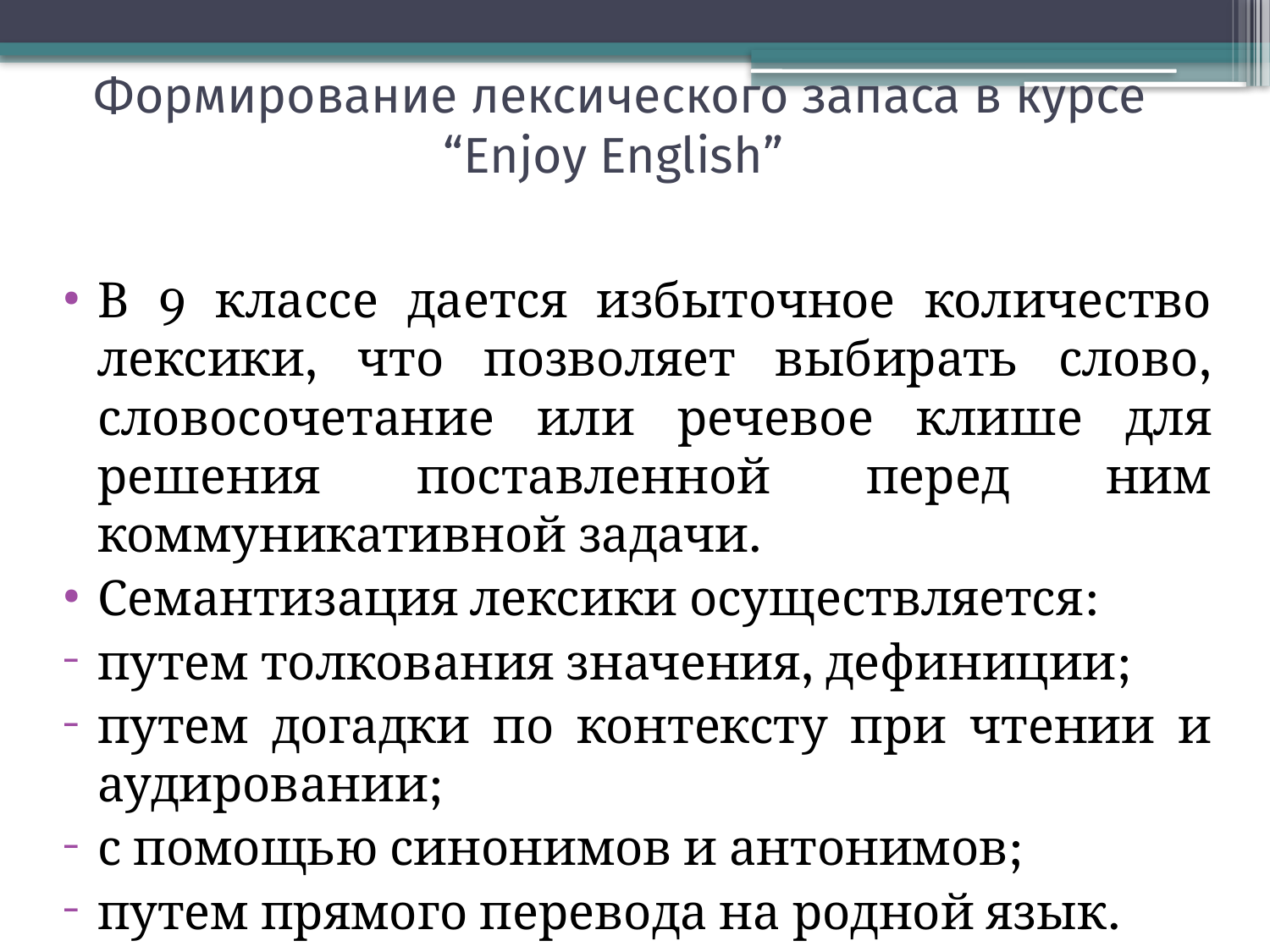

# Формирование лексического запаса в курсе “Enjoy English”
В 9 классе дается избыточное количество лексики, что позволяет выбирать слово, словосочетание или речевое клише для решения поставленной перед ним коммуникативной задачи.
Семантизация лексики осуществляется:
путем толкования значения, дефиниции;
путем догадки по контексту при чтении и аудировании;
с помощью синонимов и антонимов;
путем прямого перевода на родной язык.